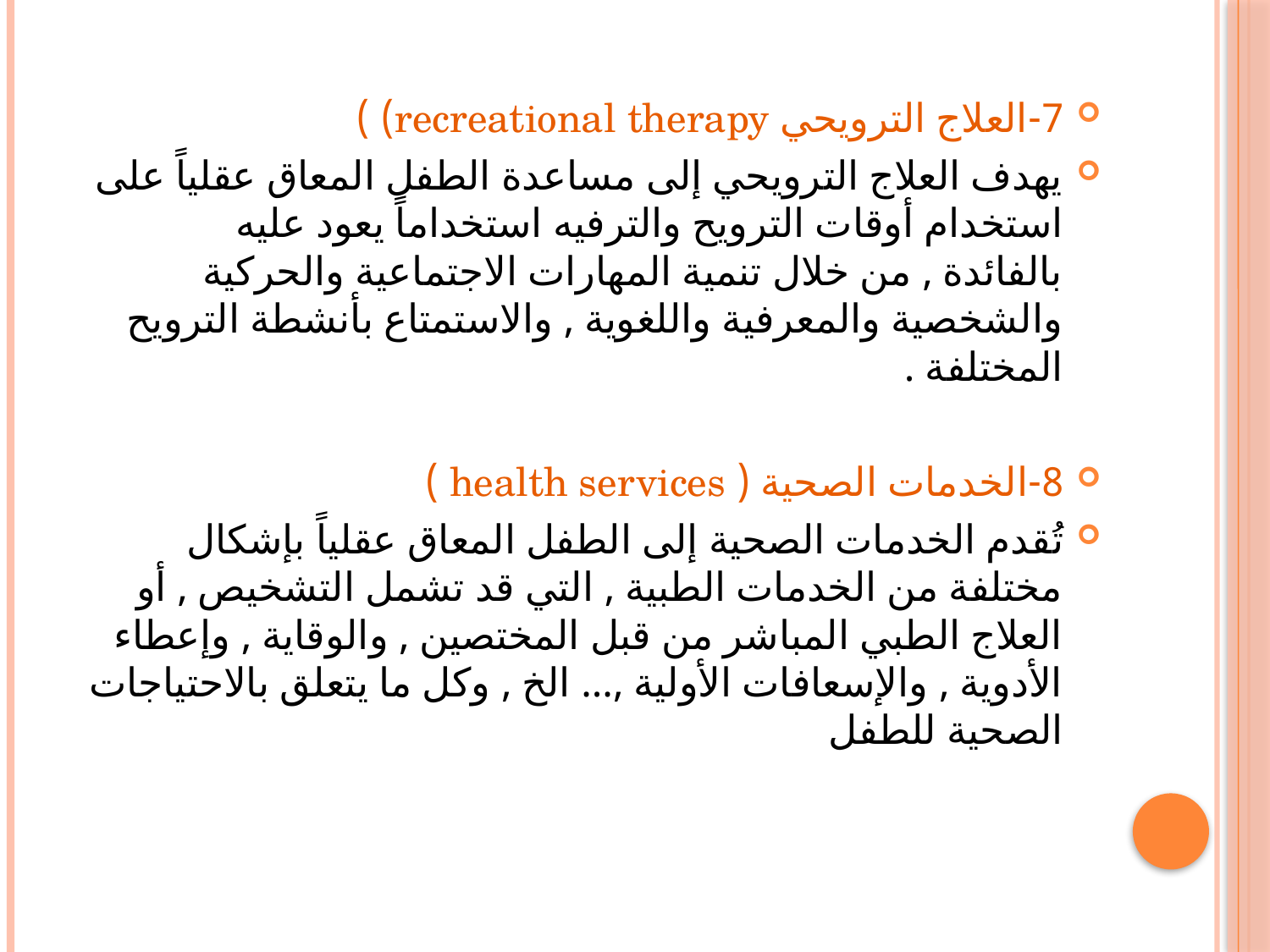

7-العلاج الترويحي recreational therapy) )
يهدف العلاج الترويحي إلى مساعدة الطفل المعاق عقلياً على استخدام أوقات الترويح والترفيه استخداماً يعود عليه بالفائدة , من خلال تنمية المهارات الاجتماعية والحركية والشخصية والمعرفية واللغوية , والاستمتاع بأنشطة الترويح المختلفة .

8-الخدمات الصحية ( health services )
تُقدم الخدمات الصحية إلى الطفل المعاق عقلياً بإشكال مختلفة من الخدمات الطبية , التي قد تشمل التشخيص , أو العلاج الطبي المباشر من قبل المختصين , والوقاية , وإعطاء الأدوية , والإسعافات الأولية ,... الخ , وكل ما يتعلق بالاحتياجات الصحية للطفل